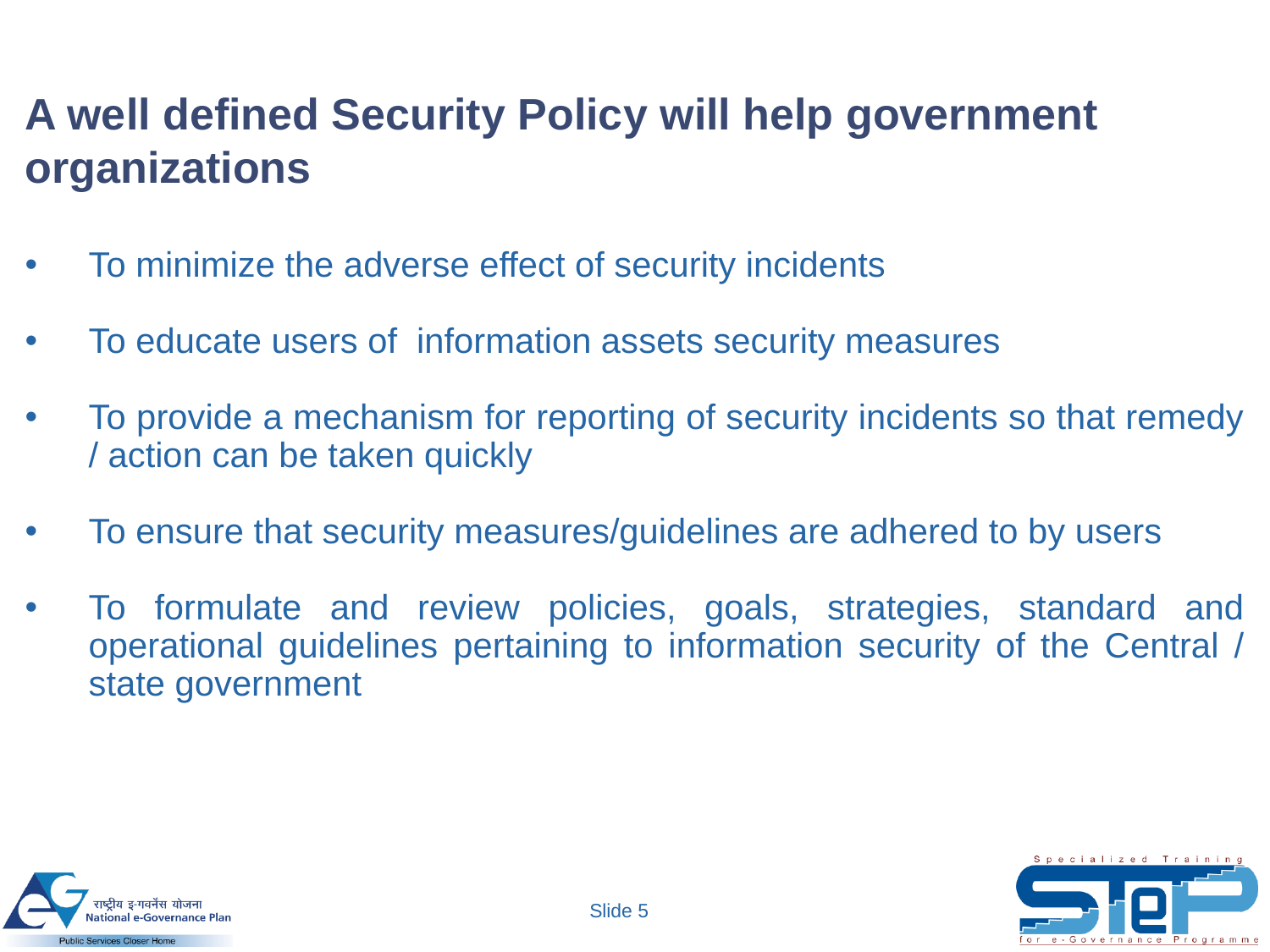

# A well defined Security Policy will help government organizations
To minimize the adverse effect of security incidents

To educate users of  information assets security measures

To provide a mechanism for reporting of security incidents so that remedy / action can be taken quickly

To ensure that security measures/guidelines are adhered to by users

To formulate and review policies, goals, strategies, standard and operational guidelines pertaining to information security of the Central / state government